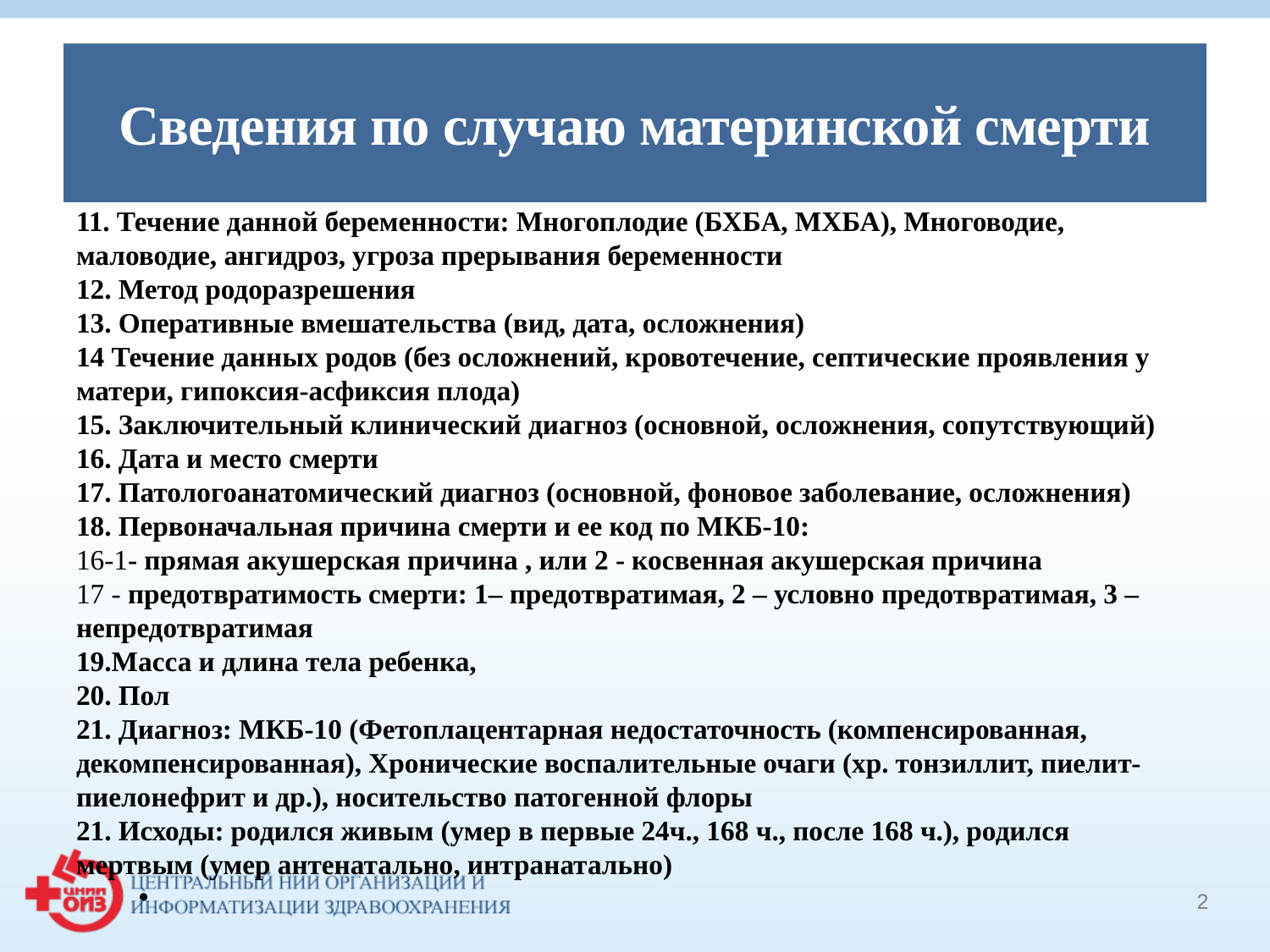

# Сведения по случаю материнской смерти
11. Течение данной беременности: Многоплодие (БХБА, МХБА), Многоводие, маловодие, ангидроз, угроза прерывания беременности
12. Метод родоразрешения
13. Оперативные вмешательства (вид, дата, осложнения)
14 Течение данных родов (без осложнений, кровотечение, септические проявления у матери, гипоксия-асфиксия плода)
15. Заключительный клинический диагноз (основной, осложнения, сопутствующий)
16. Дата и место смерти
17. Патологоанатомический диагноз (основной, фоновое заболевание, осложнения)
18. Первоначальная причина смерти и ее код по МКБ-10:
16-1- прямая акушерская причина , или 2 - косвенная акушерская причина
17 - предотвратимость смерти: 1– предотвратимая, 2 – условно предотвратимая, 3 – непредотвратимая
19.Масса и длина тела ребенка,
20. Пол
21. Диагноз: МКБ-10 (Фетоплацентарная недостаточность (компенсированная, декомпенсированная), Хронические воспалительные очаги (хр. тонзиллит, пиелит-пиелонефрит и др.), носительство патогенной флоры
21. Исходы: родился живым (умер в первые 24ч., 168 ч., после 168 ч.), родился мертвым (умер антенатально, интранатально)

2